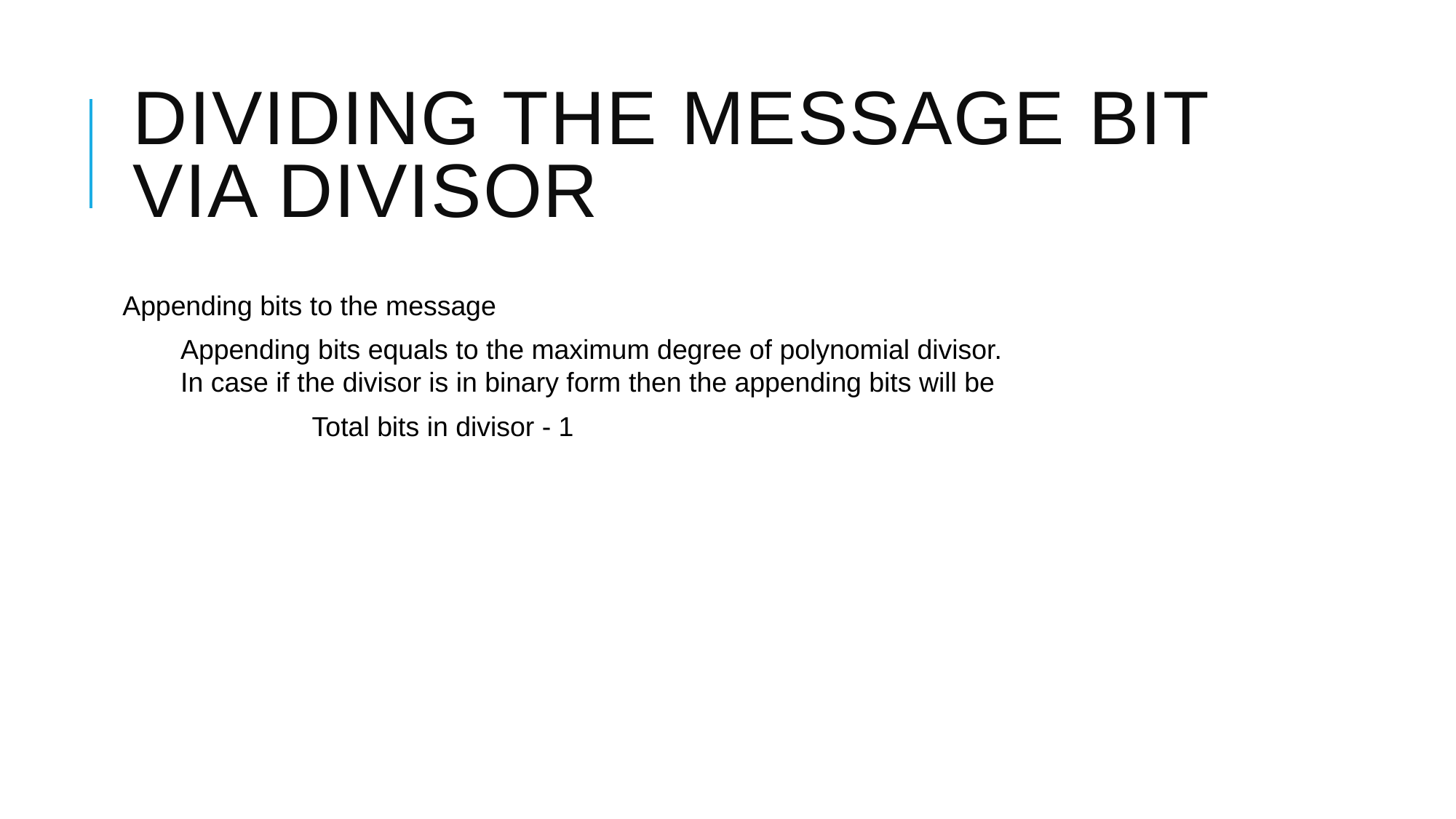

# Dividing the message bit via divisor
Appending bits to the message
Appending bits equals to the maximum degree of polynomial divisor.
In case if the divisor is in binary form then the appending bits will be
Total bits in divisor - 1